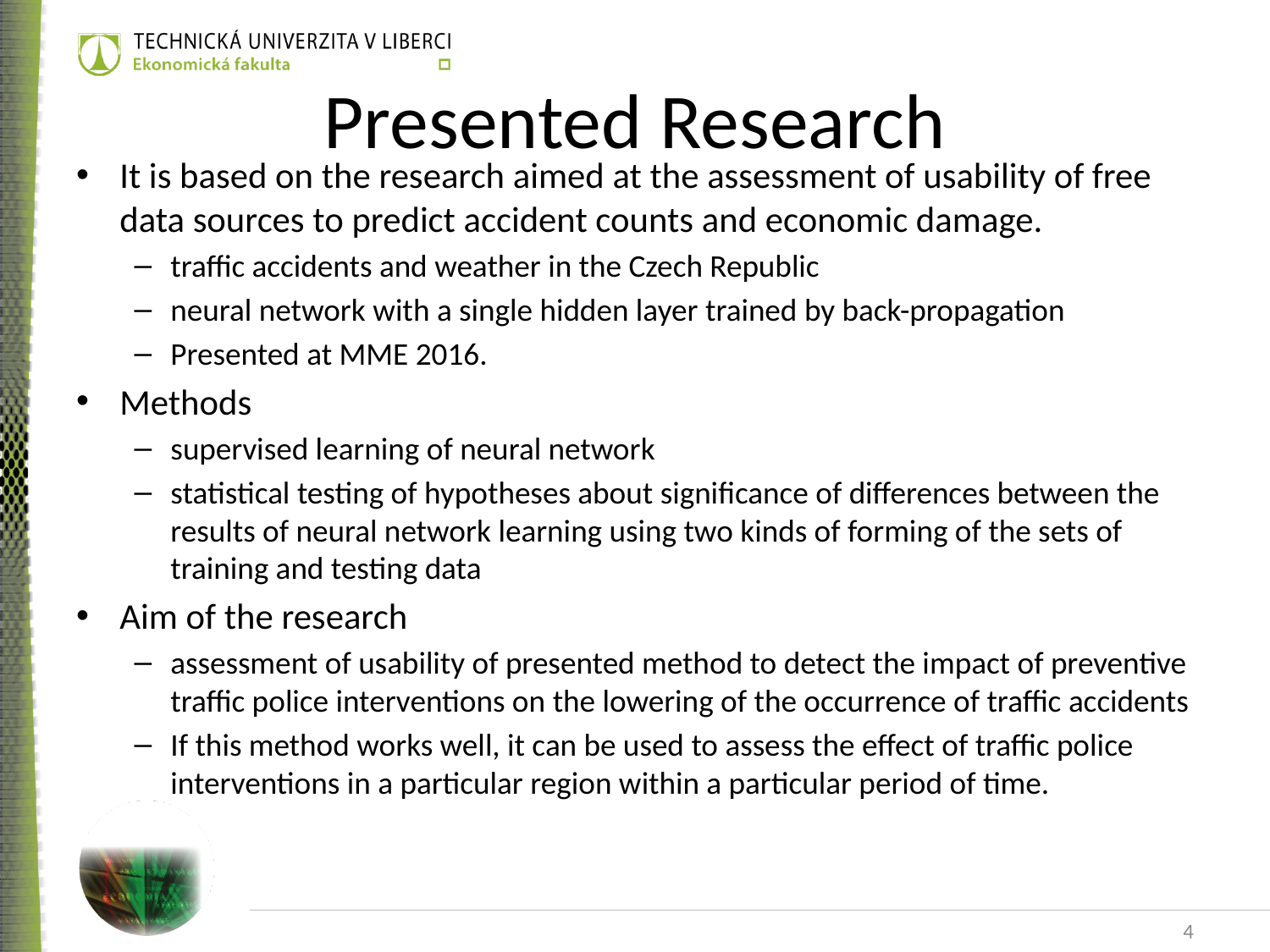

# Presented Research
It is based on the research aimed at the assessment of usability of free data sources to predict accident counts and economic damage.
traffic accidents and weather in the Czech Republic
neural network with a single hidden layer trained by back-propagation
Presented at MME 2016.
Methods
supervised learning of neural network
statistical testing of hypotheses about significance of differences between the results of neural network learning using two kinds of forming of the sets of training and testing data
Aim of the research
assessment of usability of presented method to detect the impact of preventive traffic police interventions on the lowering of the occurrence of traffic accidents
If this method works well, it can be used to assess the effect of traffic police interventions in a particular region within a particular period of time.
4